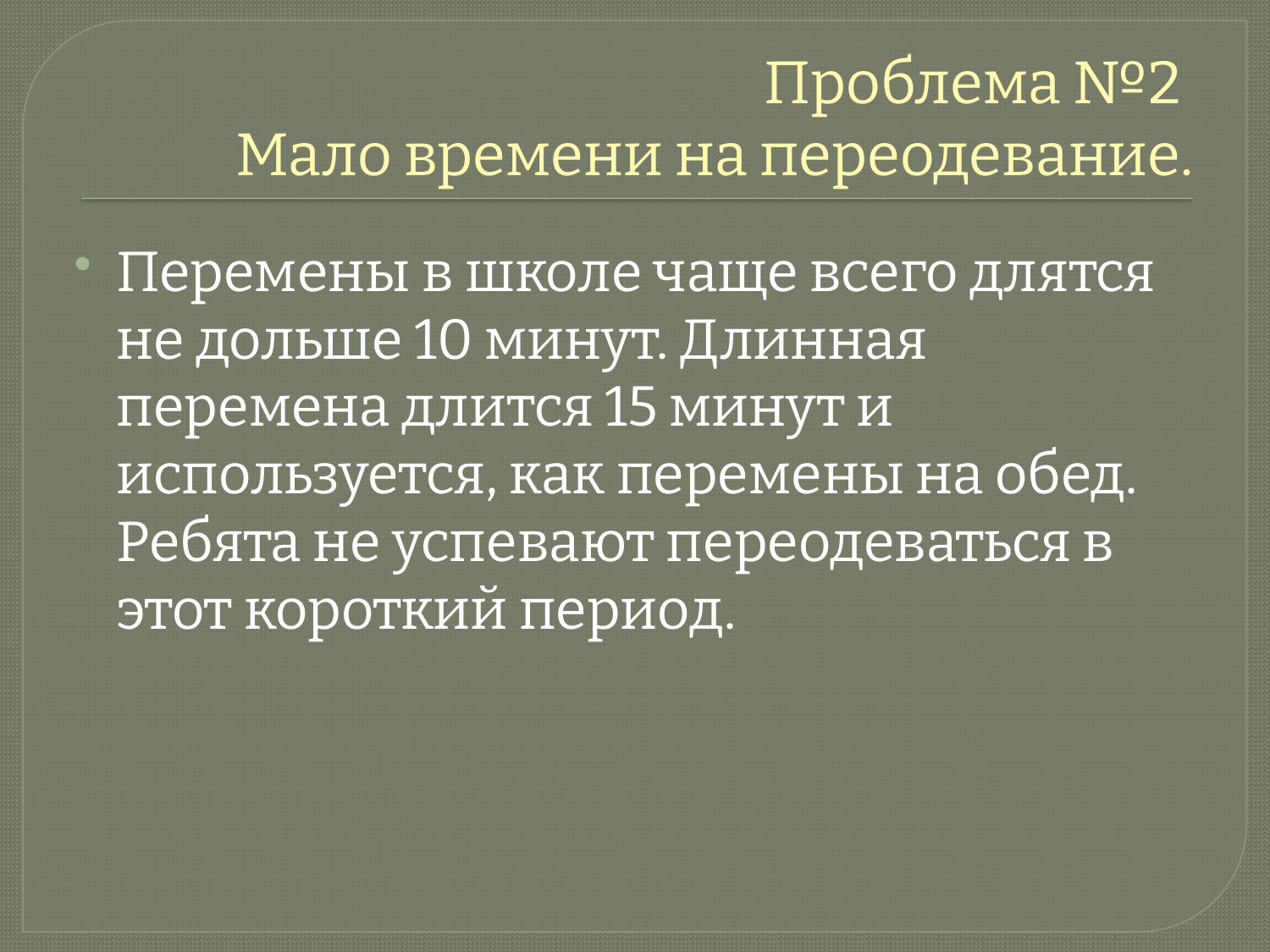

# Проблема №2 Мало времени на переодевание.
Перемены в школе чаще всего длятся не дольше 10 минут. Длинная перемена длится 15 минут и используется, как перемены на обед. Ребята не успевают переодеваться в этот короткий период.